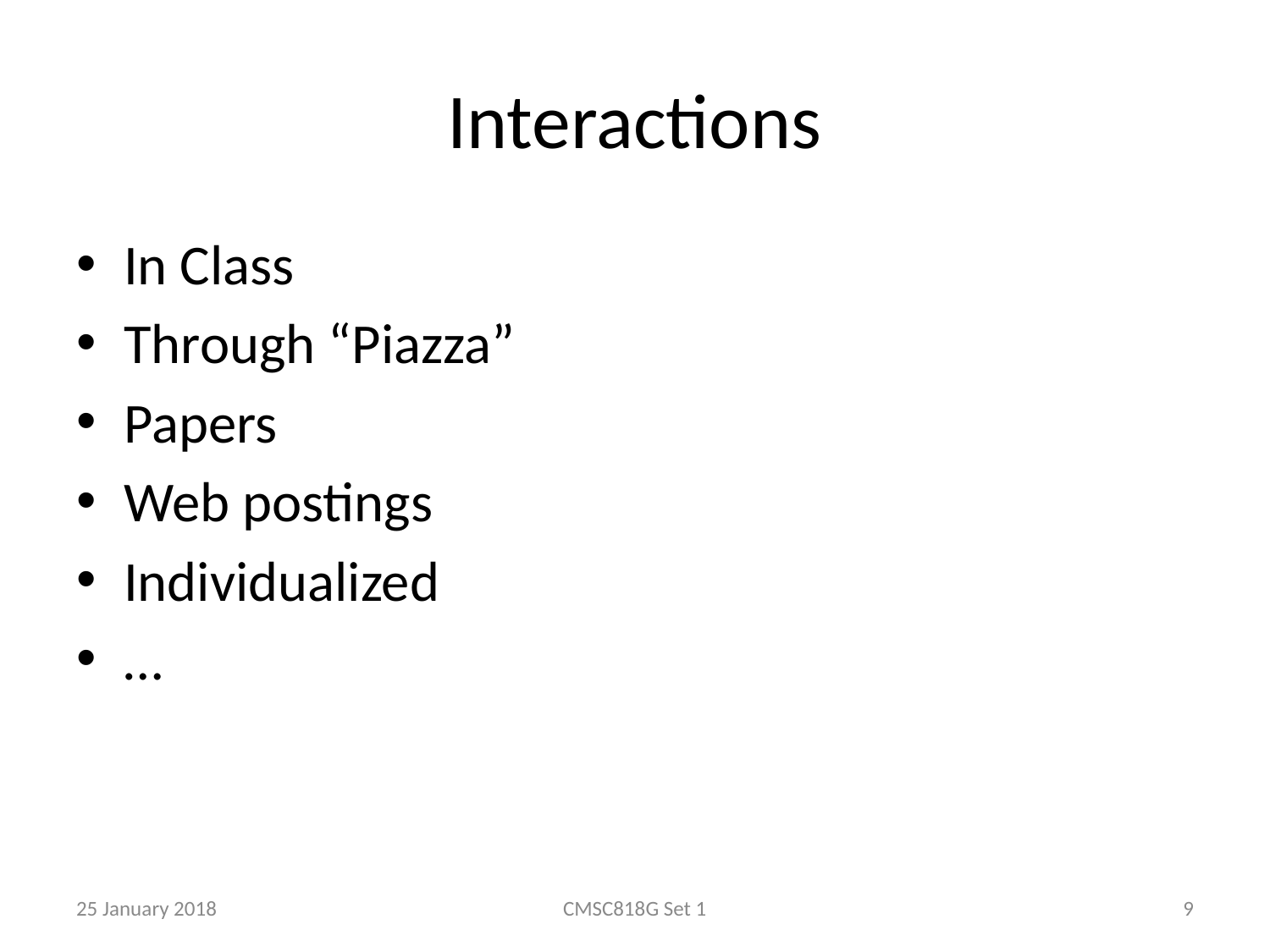

# Interactions
In Class
Through “Piazza”
Papers
Web postings
Individualized
…
25 January 2018
CMSC818G Set 1
9